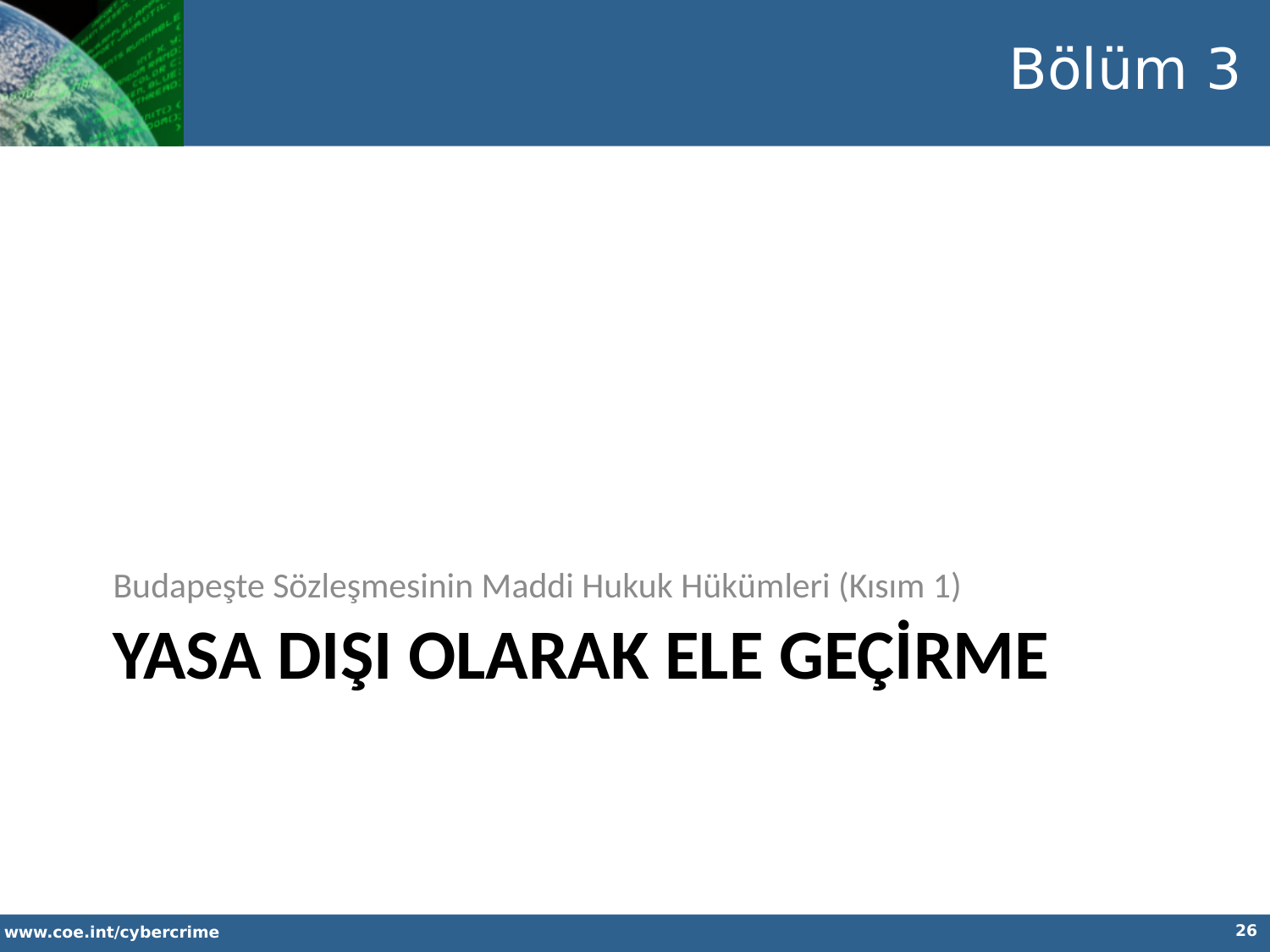

Bölüm 3
Budapeşte Sözleşmesinin Maddi Hukuk Hükümleri (Kısım 1)
# Yasa DIŞI Olarak Ele Geçİrme